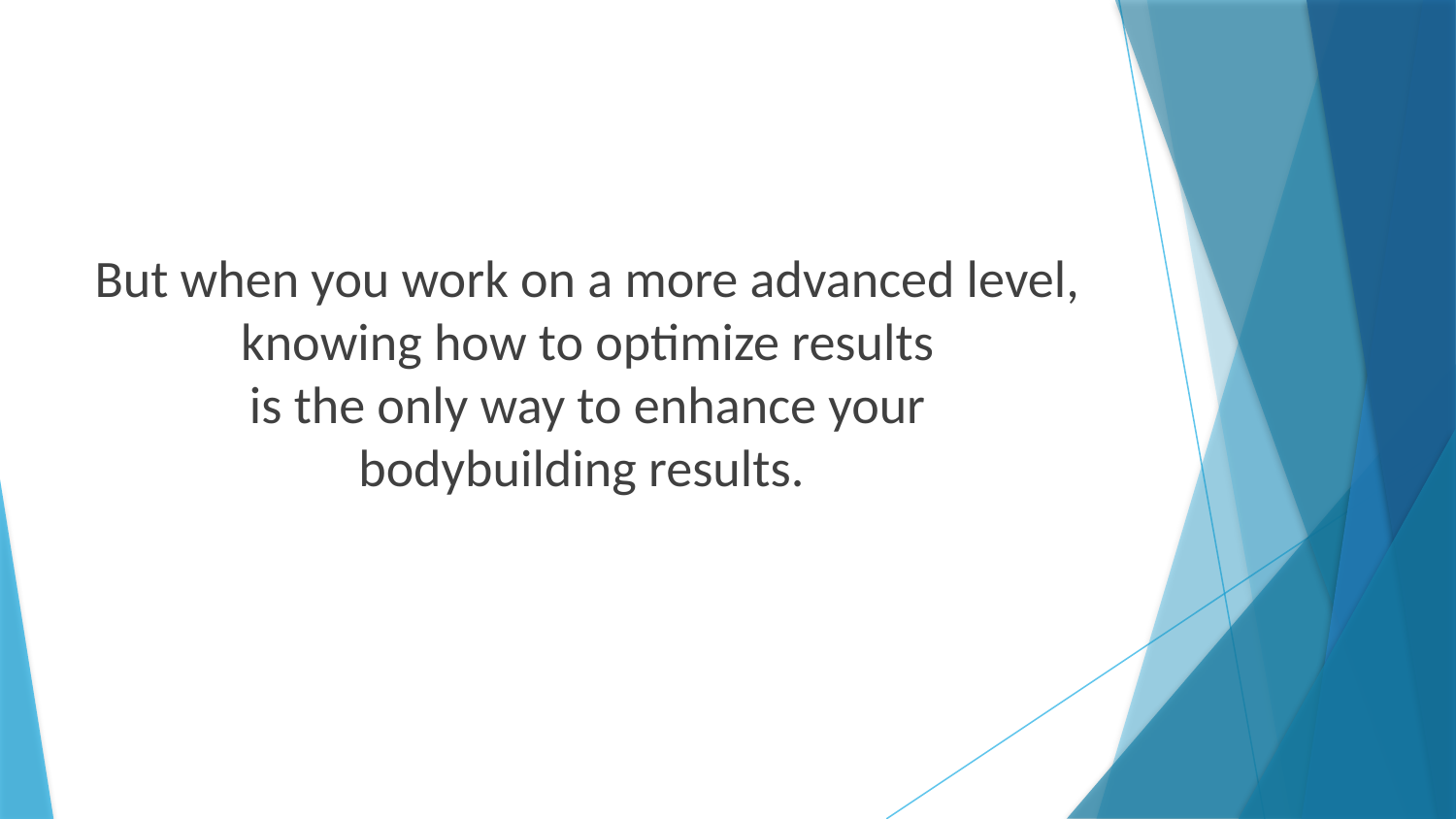

But when you work on a more advanced level, knowing how to optimize results
is the only way to enhance your
bodybuilding results.